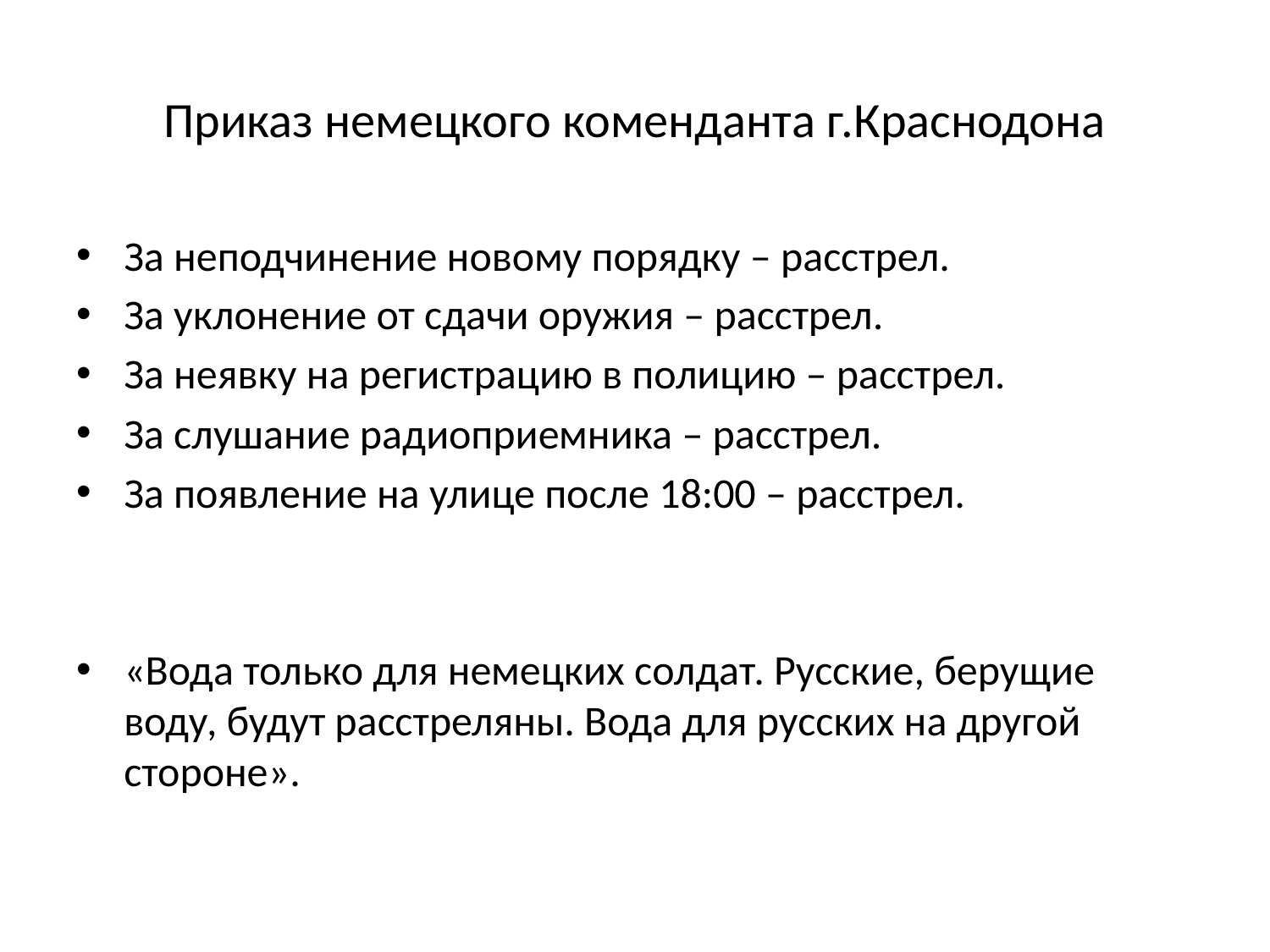

# Приказ немецкого коменданта г.Краснодона
За неподчинение новому порядку – расстрел.
За уклонение от сдачи оружия – расстрел.
За неявку на регистрацию в полицию – расстрел.
За слушание радиоприемника – расстрел.
За появление на улице после 18:00 – расстрел.

«Вода только для немецких солдат. Русские, берущие воду, будут расстреляны. Вода для русских на другой стороне».